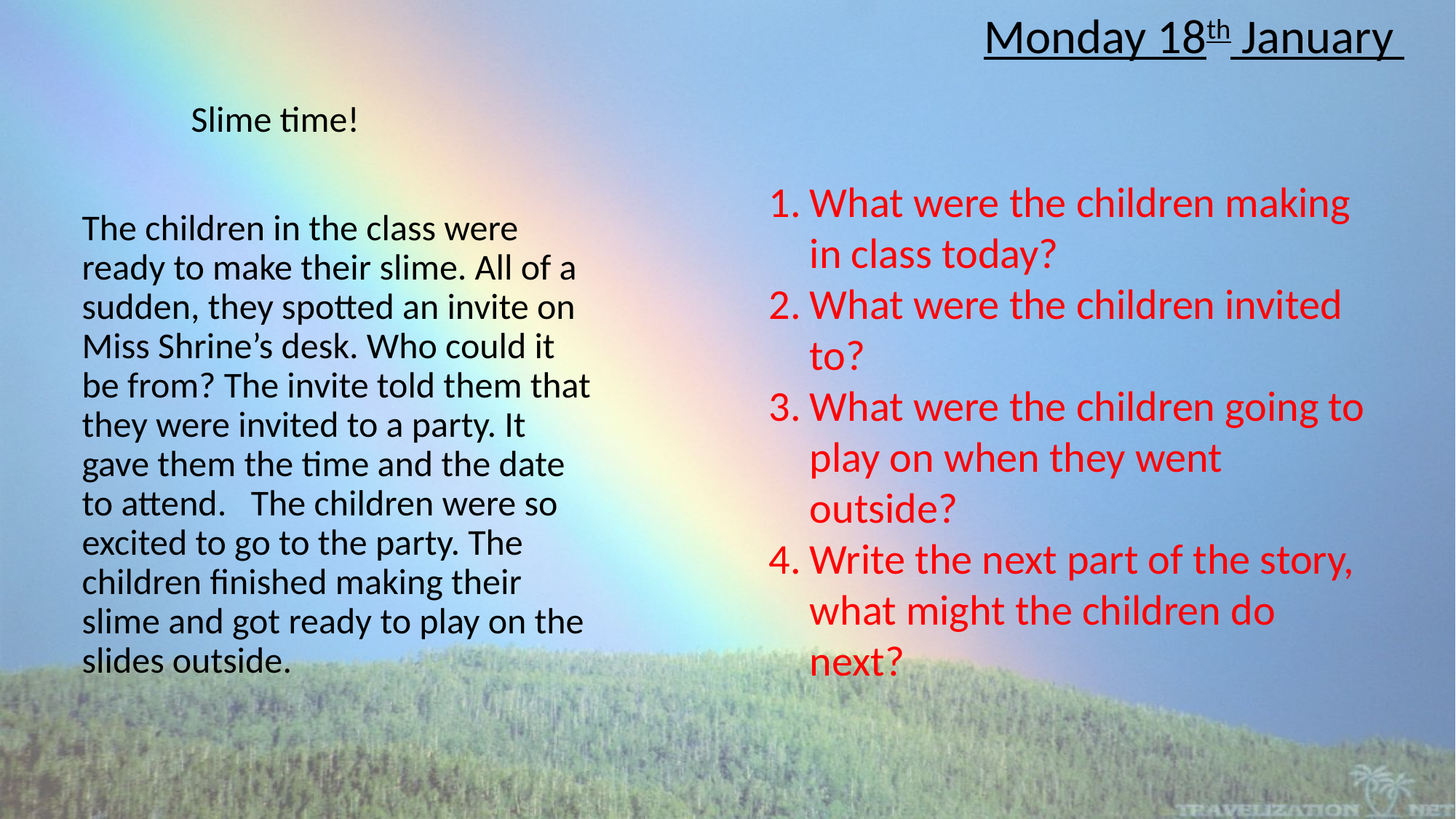

Monday 18th January
	Slime time!

The children in the class were ready to make their slime. All of a sudden, they spotted an invite on Miss Shrine’s desk. Who could it be from? The invite told them that they were invited to a party. It gave them the time and the date to attend.   The children were so excited to go to the party. The children finished making their slime and got ready to play on the slides outside.
What were the children making in class today?
What were the children invited to?
What were the children going to play on when they went outside?
Write the next part of the story, what might the children do next?